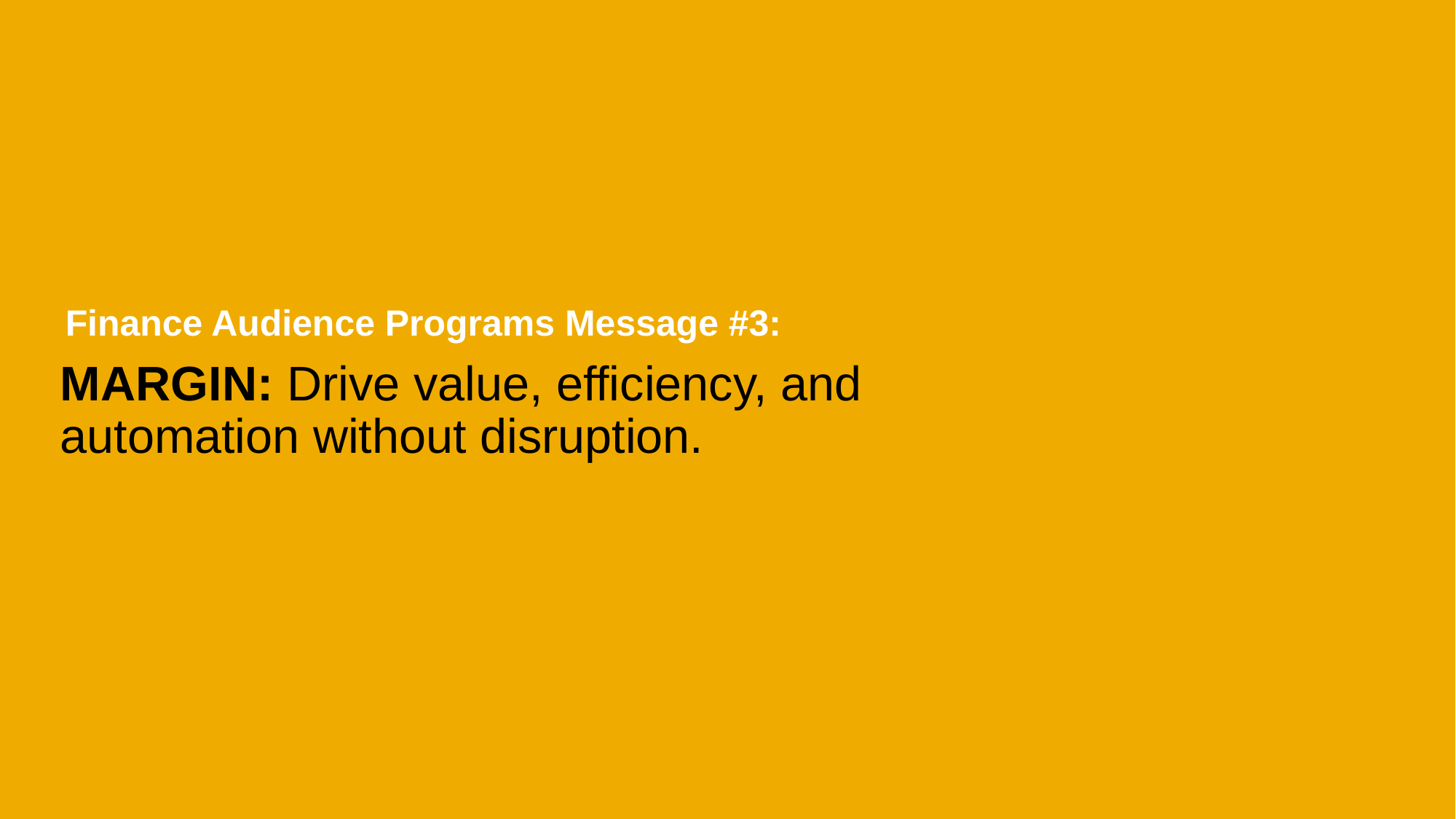

Finance Audience Programs Message #3:
# MARGIN: Drive value, efficiency, and automation without disruption.